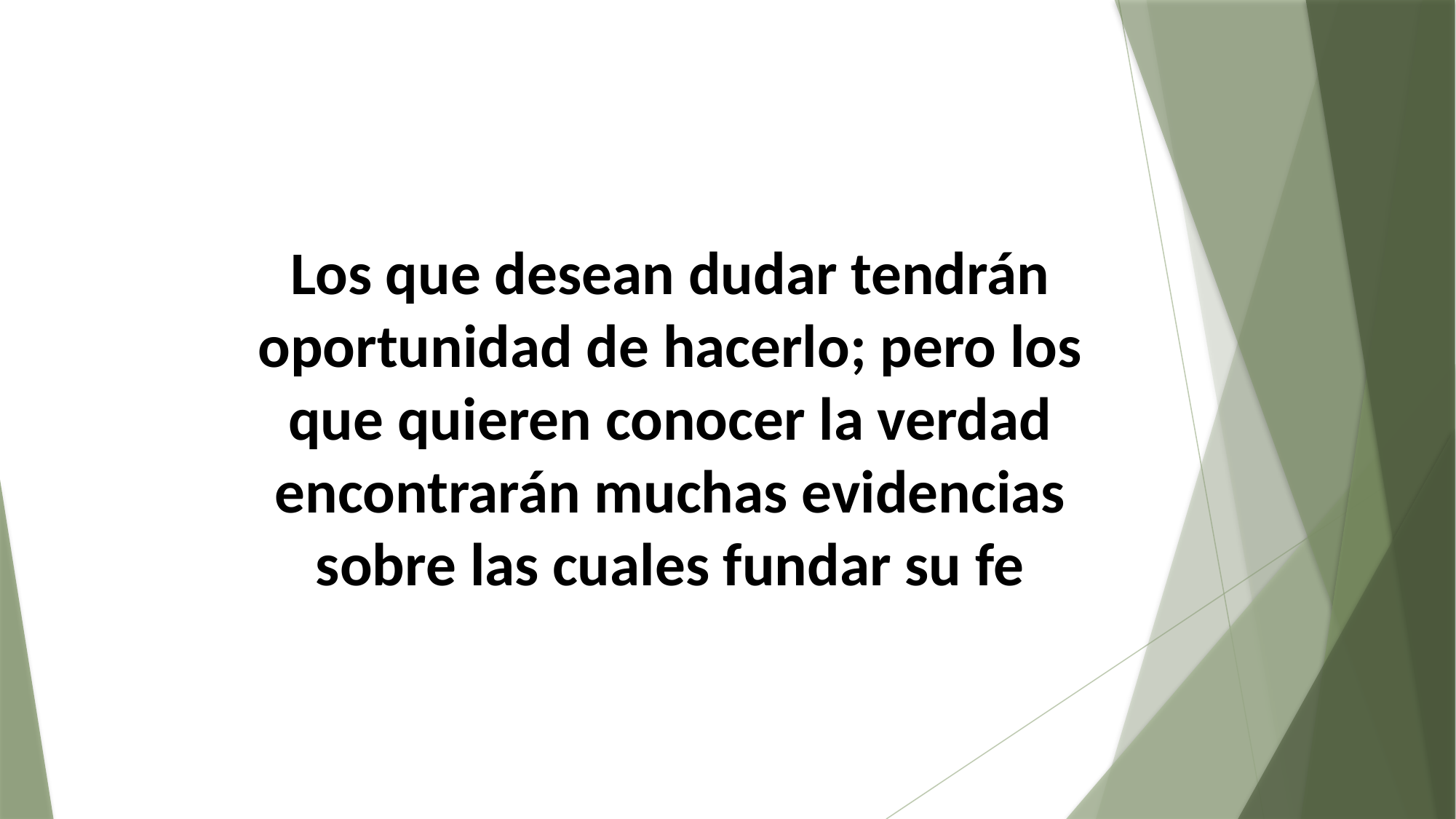

Los que desean dudar tendrán oportunidad de hacerlo; pero los que quieren conocer la verdad encontrarán muchas evidencias sobre las cuales fundar su fe